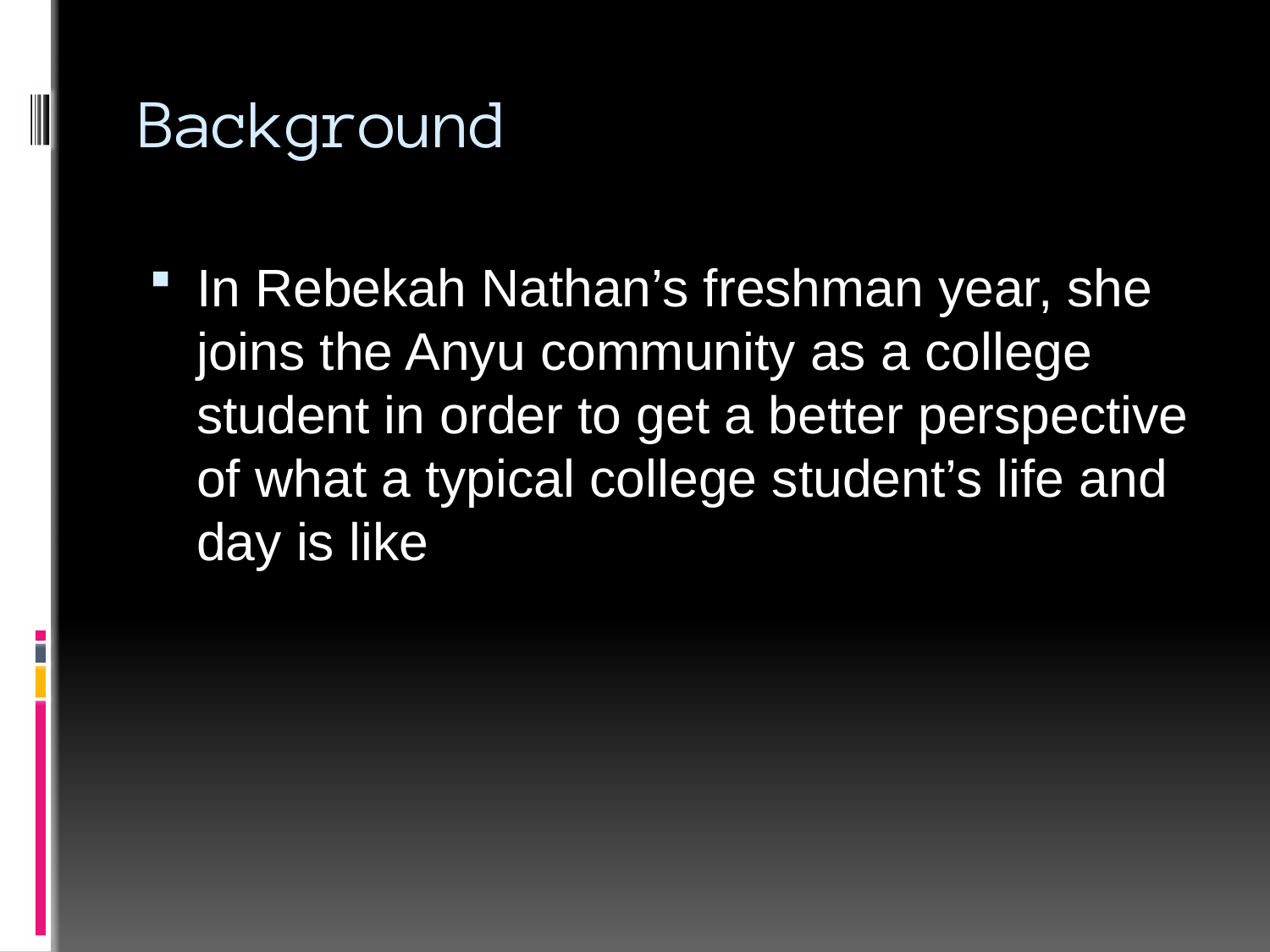

# Background
In Rebekah Nathan’s freshman year, she joins the Anyu community as a college student in order to get a better perspective of what a typical college student’s life and day is like